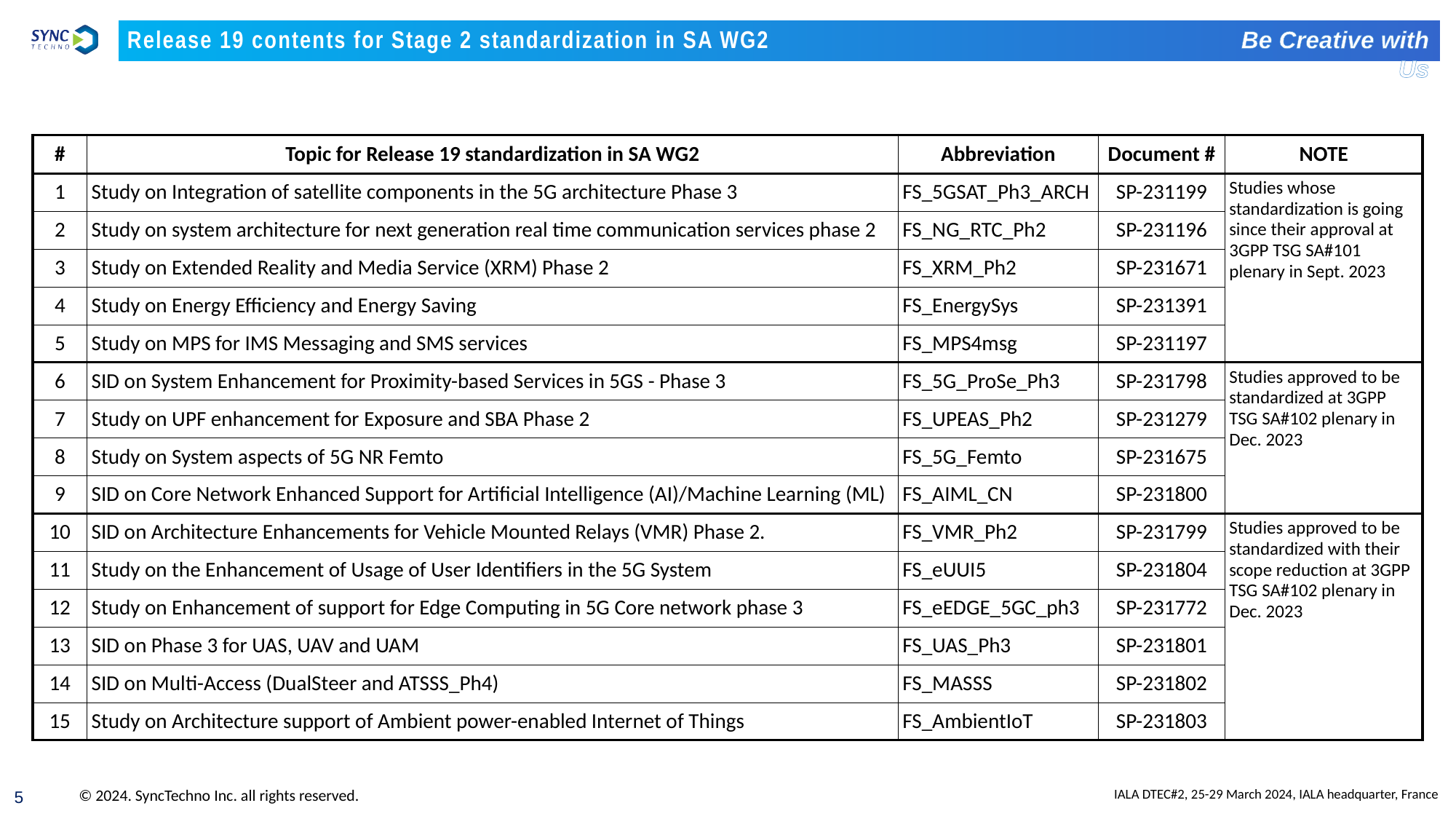

Release 19 contents for Stage 2 standardization in SA WG2
| # | Topic for Release 19 standardization in SA WG2 | Abbreviation | Document # | NOTE |
| --- | --- | --- | --- | --- |
| 1 | Study on Integration of satellite components in the 5G architecture Phase 3 | FS\_5GSAT\_Ph3\_ARCH | SP-231199 | Studies whose standardization is going since their approval at 3GPP TSG SA#101 plenary in Sept. 2023 |
| 2 | Study on system architecture for next generation real time communication services phase 2 | FS\_NG\_RTC\_Ph2 | SP-231196 |  |
| 3 | Study on Extended Reality and Media Service (XRM) Phase 2 | FS\_XRM\_Ph2 | SP-231671 |  |
| 4 | Study on Energy Efficiency and Energy Saving | FS\_EnergySys | SP-231391 |  |
| 5 | Study on MPS for IMS Messaging and SMS services | FS\_MPS4msg | SP-231197 |  |
| 6 | SID on System Enhancement for Proximity-based Services in 5GS - Phase 3 | FS\_5G\_ProSe\_Ph3 | SP-231798 | Studies approved to be standardized at 3GPP TSG SA#102 plenary in Dec. 2023 |
| 7 | Study on UPF enhancement for Exposure and SBA Phase 2 | FS\_UPEAS\_Ph2 | SP-231279 |  |
| 8 | Study on System aspects of 5G NR Femto | FS\_5G\_Femto | SP-231675 |  |
| 9 | SID on Core Network Enhanced Support for Artificial Intelligence (AI)/Machine Learning (ML) | FS\_AIML\_CN | SP-231800 |  |
| 10 | SID on Architecture Enhancements for Vehicle Mounted Relays (VMR) Phase 2. | FS\_VMR\_Ph2 | SP-231799 | Studies approved to be standardized with their scope reduction at 3GPP TSG SA#102 plenary in Dec. 2023 |
| 11 | Study on the Enhancement of Usage of User Identifiers in the 5G System | FS\_eUUI5 | SP-231804 |  |
| 12 | Study on Enhancement of support for Edge Computing in 5G Core network phase 3 | FS\_eEDGE\_5GC\_ph3 | SP-231772 |  |
| 13 | SID on Phase 3 for UAS, UAV and UAM | FS\_UAS\_Ph3 | SP-231801 |  |
| 14 | SID on Multi-Access (DualSteer and ATSSS\_Ph4) | FS\_MASSS | SP-231802 |  |
| 15 | Study on Architecture support of Ambient power-enabled Internet of Things | FS\_AmbientIoT | SP-231803 |  |